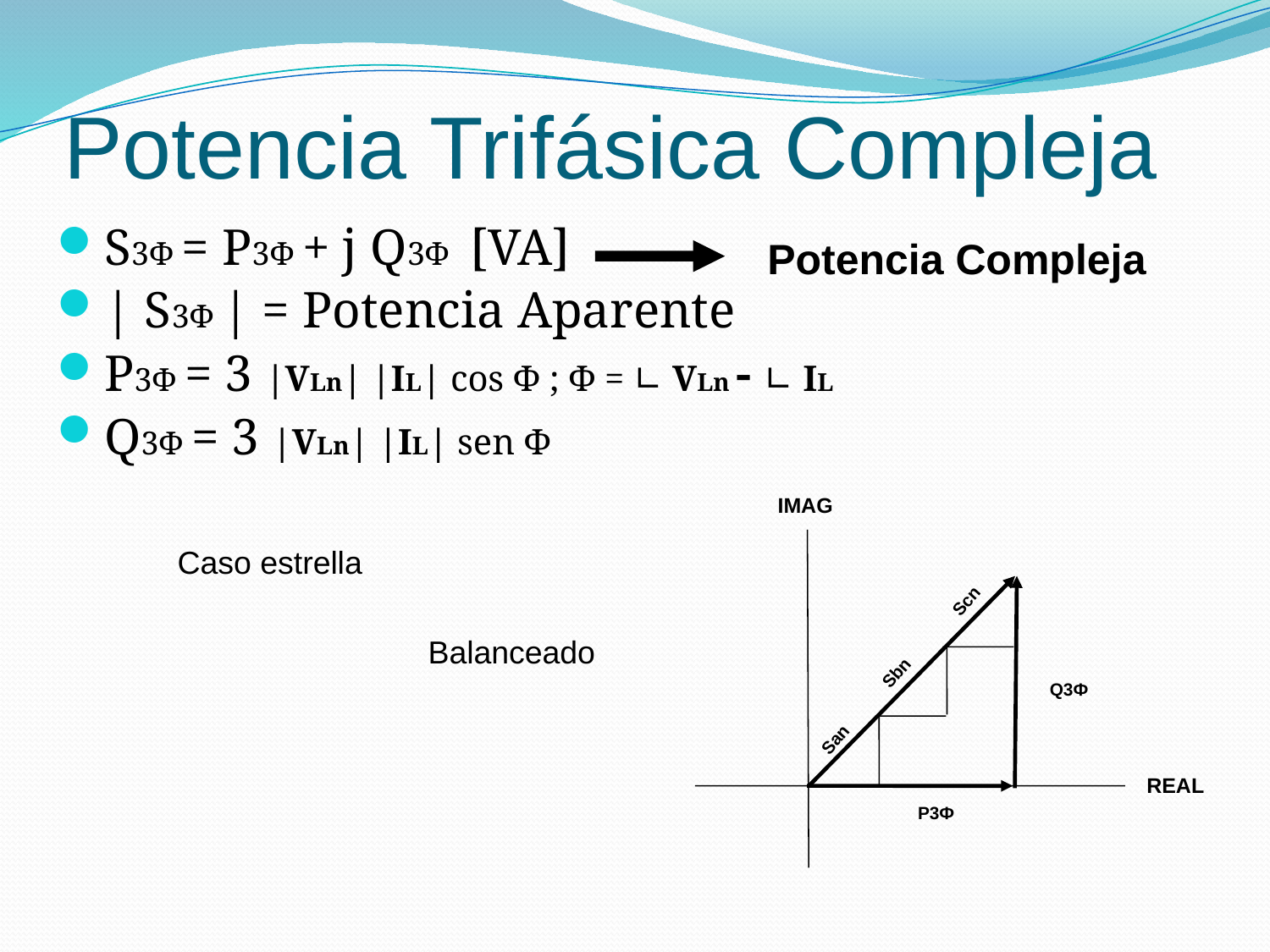

# Potencia Trifásica Compleja
S3Ф = P3Ф + j Q3Ф  [VA]
| S3Ф | = Potencia Aparente
P3Ф = 3 |VLn| |IL| cos Ф ; Ф = ∟ VLn - ∟ IL
Q3Ф = 3 |VLn| |IL| sen Ф
Potencia Compleja

IMAG

REAL
Caso estrella
Scn
Sbn

Q3Ф
San
P3Ф

Balanceado